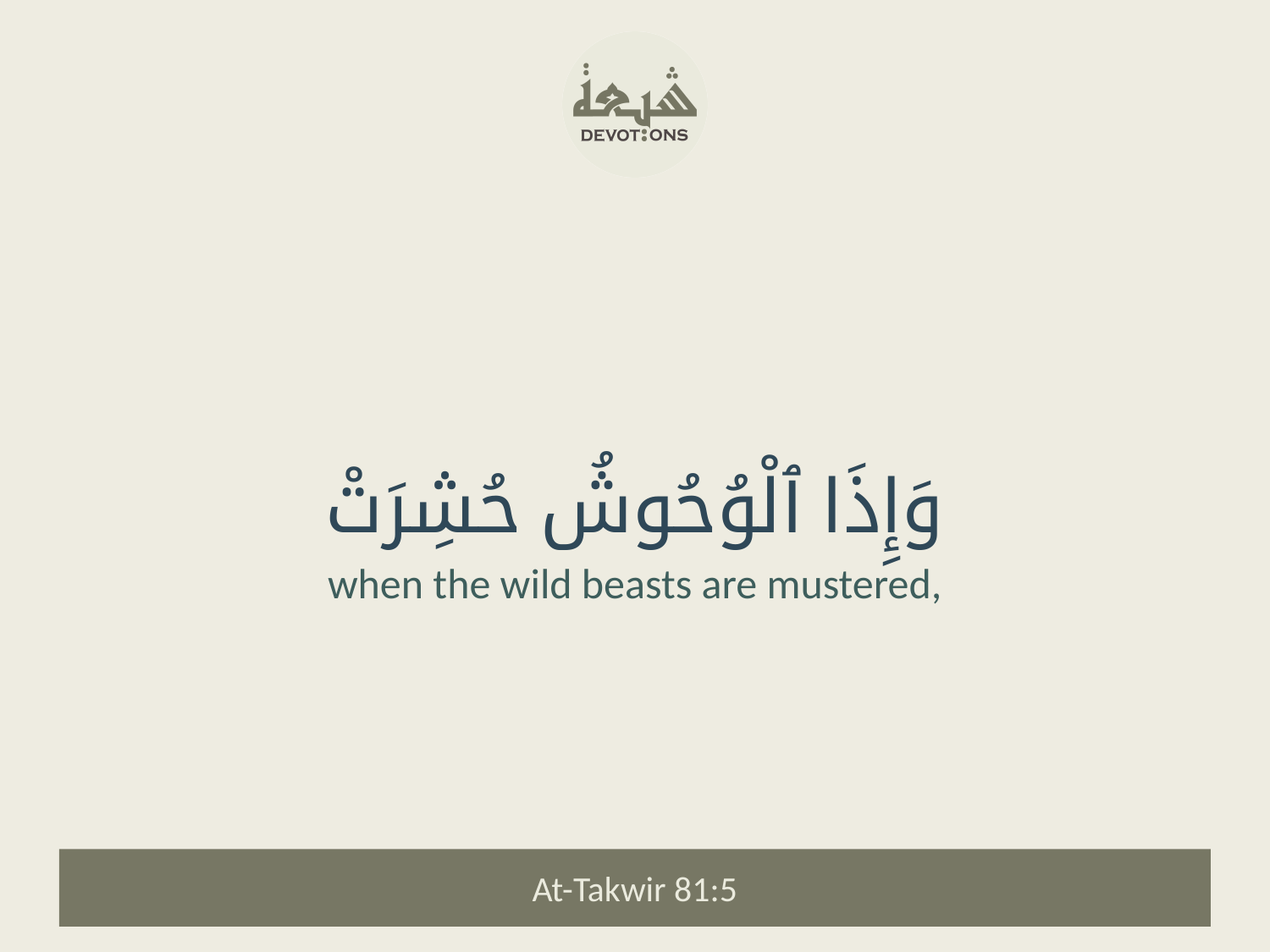

وَإِذَا ٱلْوُحُوشُ حُشِرَتْ
when the wild beasts are mustered,
At-Takwir 81:5